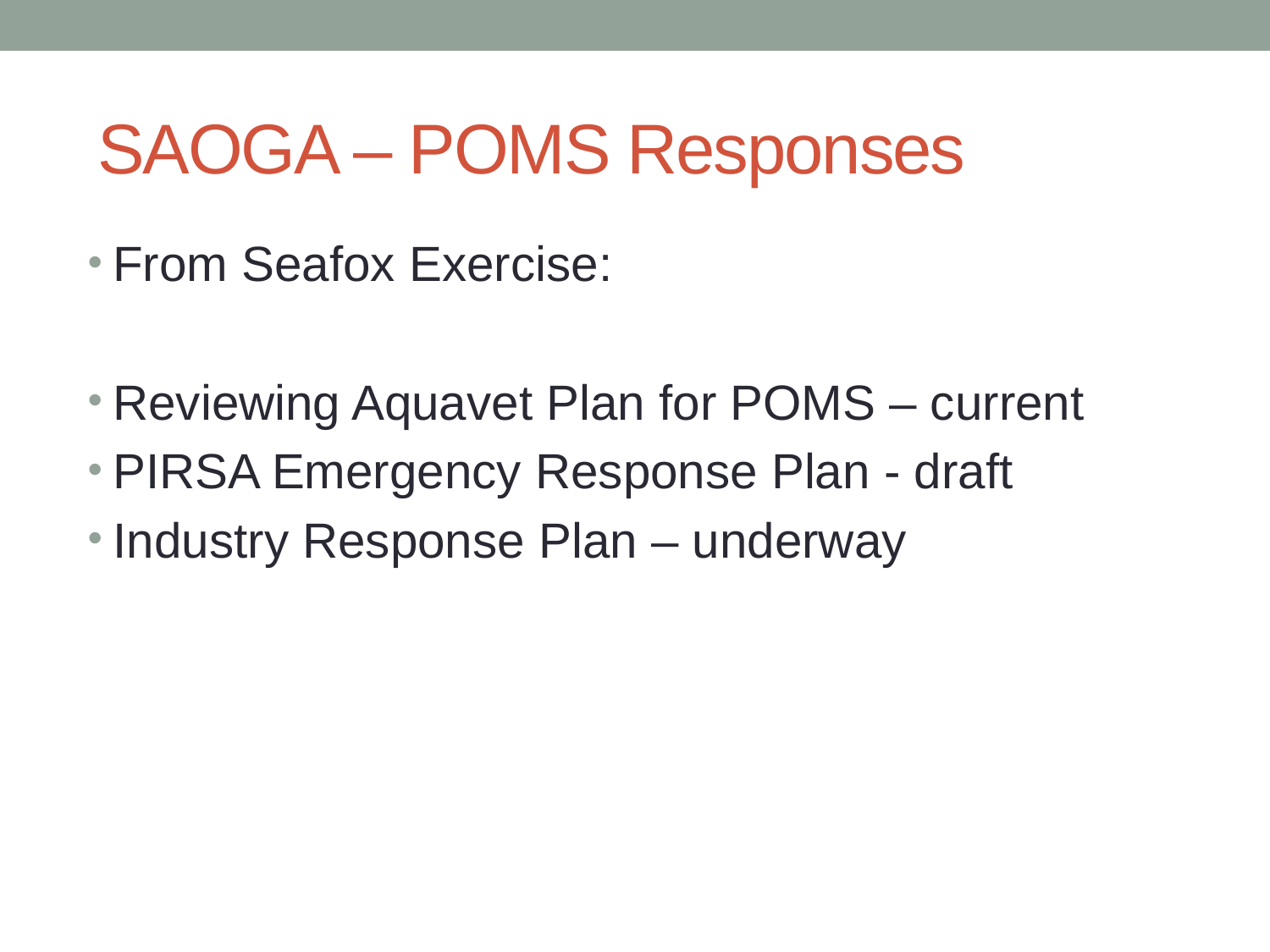

# SAOGA – POMS Responses
From Seafox Exercise:

Reviewing Aquavet Plan for POMS – current
PIRSA Emergency Response Plan - draft
Industry Response Plan – underway